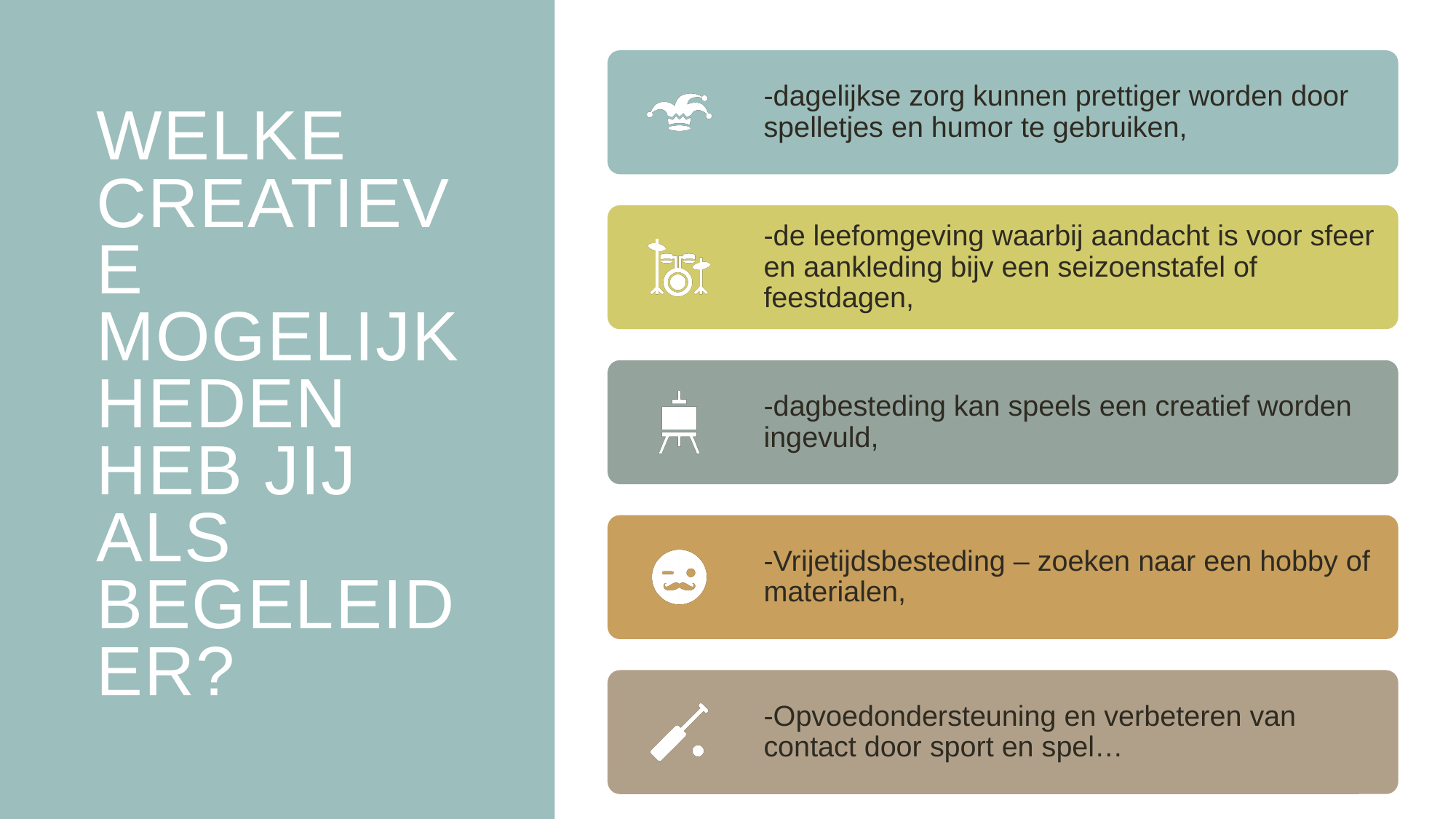

-dagelijkse zorg kunnen prettiger worden door spelletjes en humor te gebruiken,
-de leefomgeving waarbij aandacht is voor sfeer en aankleding bijv een seizoenstafel of feestdagen,
-dagbesteding kan speels een creatief worden ingevuld,
-Vrijetijdsbesteding – zoeken naar een hobby of materialen,
-Opvoedondersteuning en verbeteren van contact door sport en spel…
# Welke creatieve mogelijkheden heb jij als begeleider?